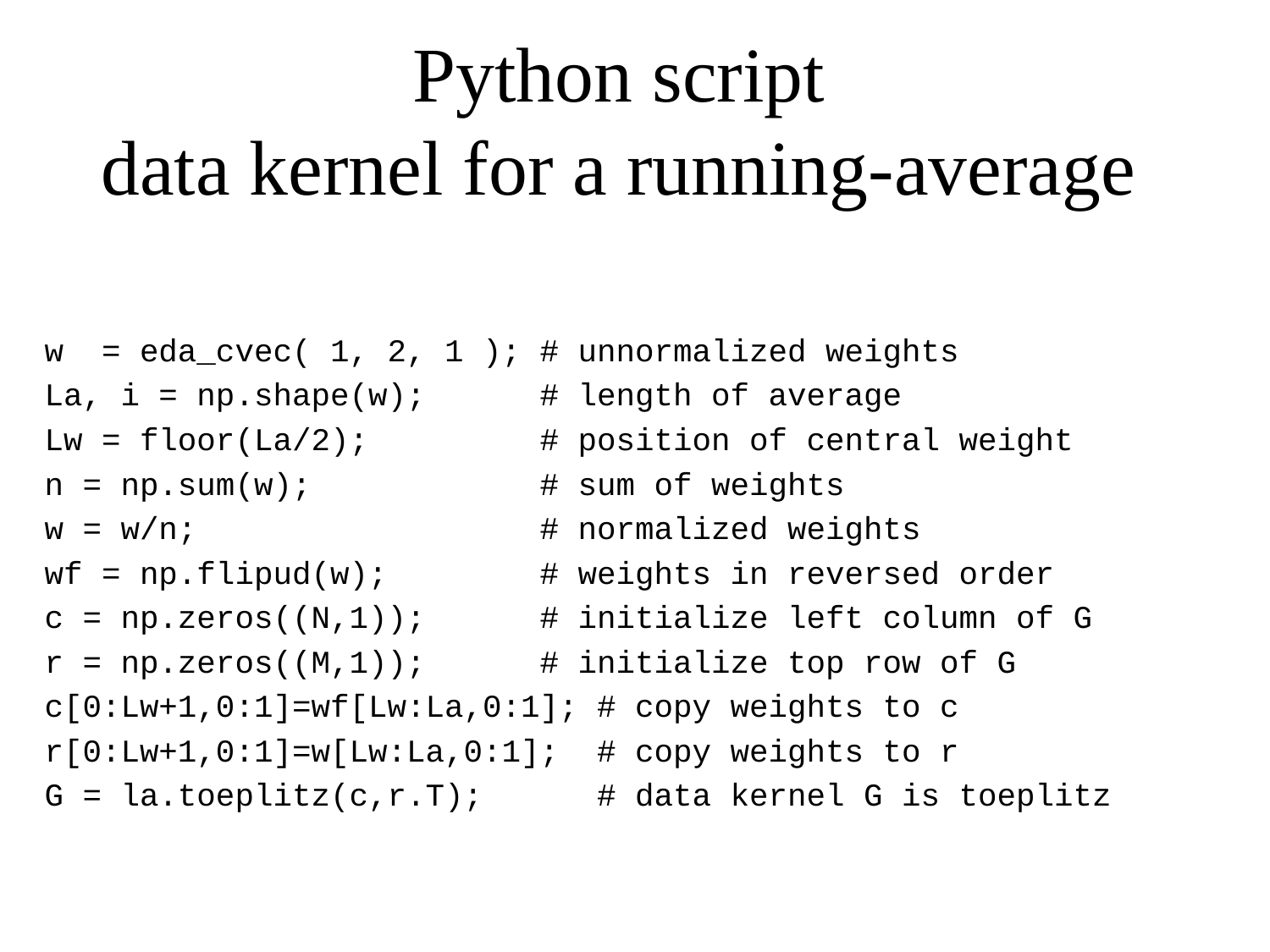

# Python script data kernel for a running-average
w  = eda_cvec( 1, 2, 1 ); # unnormalized weights
La, i = np.shape(w);      # length of average
Lw = floor(La/2);         # position of central weight
n = np.sum(w);            # sum of weights
w = w/n;                  # normalized weights
wf = np.flipud(w);        # weights in reversed order
c = np.zeros((N,1));      # initialize left column of G
r = np.zeros((M,1));      # initialize top row of G
c[0:Lw+1,0:1]=wf[Lw:La,0:1]; # copy weights to c
r[0:Lw+1,0:1]=w[Lw:La,0:1];  # copy weights to r
G = la.toeplitz(c,r.T);      # data kernel G is toeplitz